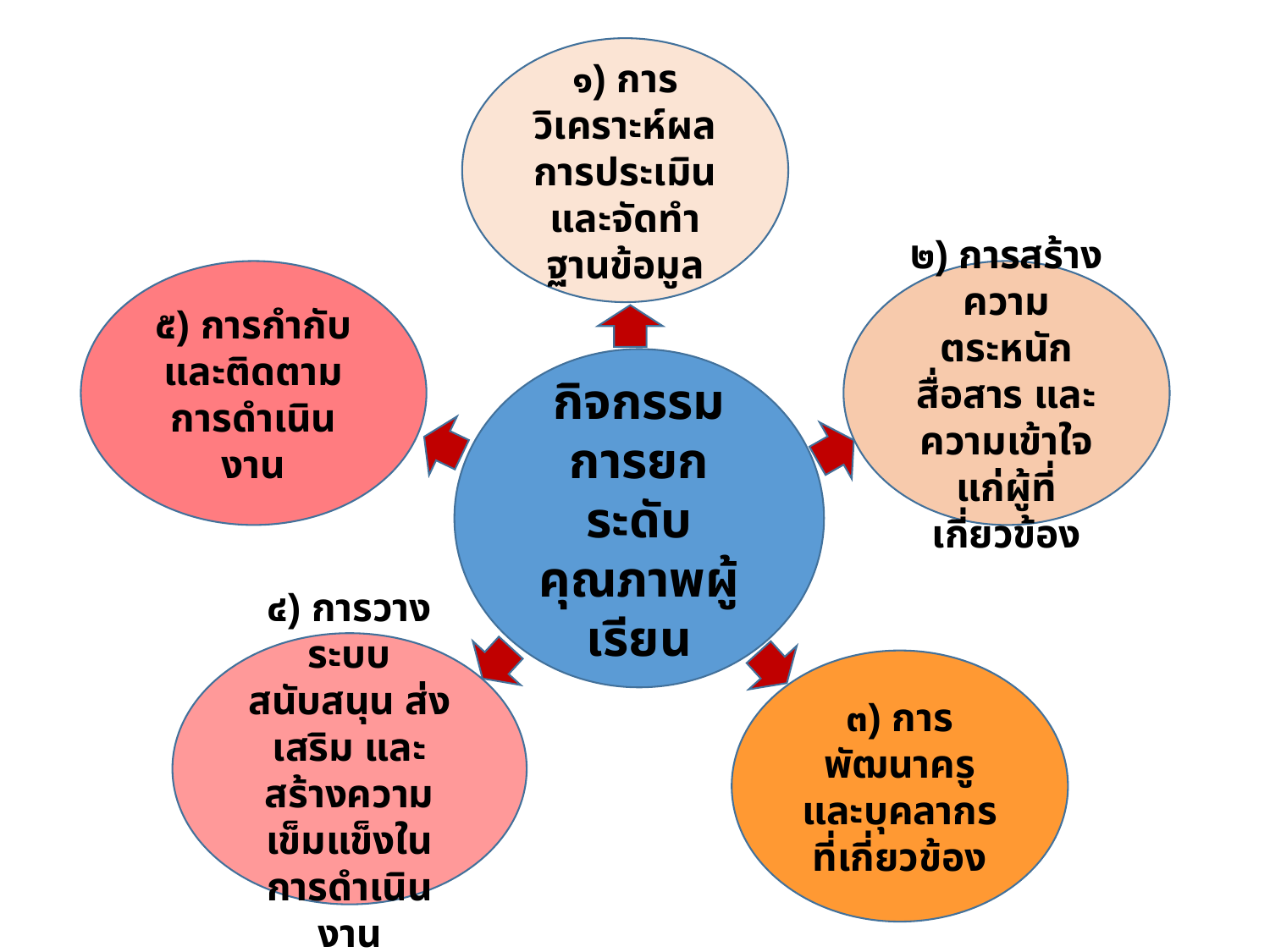

๑) การวิเคราะห์ผลการประเมินและจัดทำฐานข้อมูล
๕) การกำกับและติดตามการดำเนินงาน
๒) การสร้างความตระหนัก สื่อสาร และความเข้าใจแก่ผู้ที่เกี่ยวข้อง

กิจกรรมการยกระดับคุณภาพผู้เรียน

๔) การวางระบบสนับสนุน ส่งเสริม และสร้างความเข็มแข็งในการดำเนินงาน

๓) การพัฒนาครูและบุคลากรที่เกี่ยวข้อง